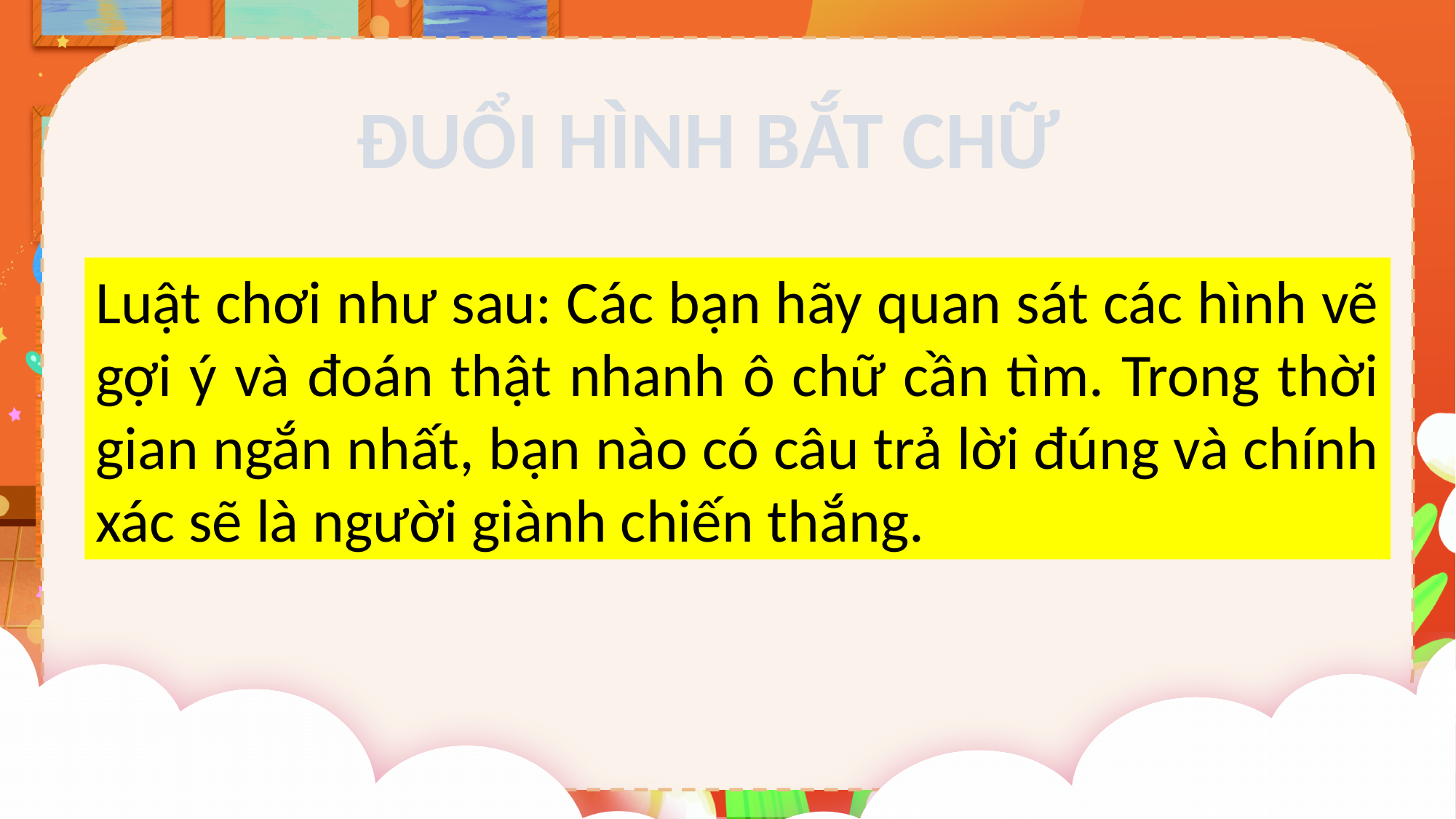

ĐUỔI HÌNH BẮT CHỮ
Luật chơi như sau: Các bạn hãy quan sát các hình vẽ gợi ý và đoán thật nhanh ô chữ cần tìm. Trong thời gian ngắn nhất, bạn nào có câu trả lời đúng và chính xác sẽ là người giành chiến thắng.